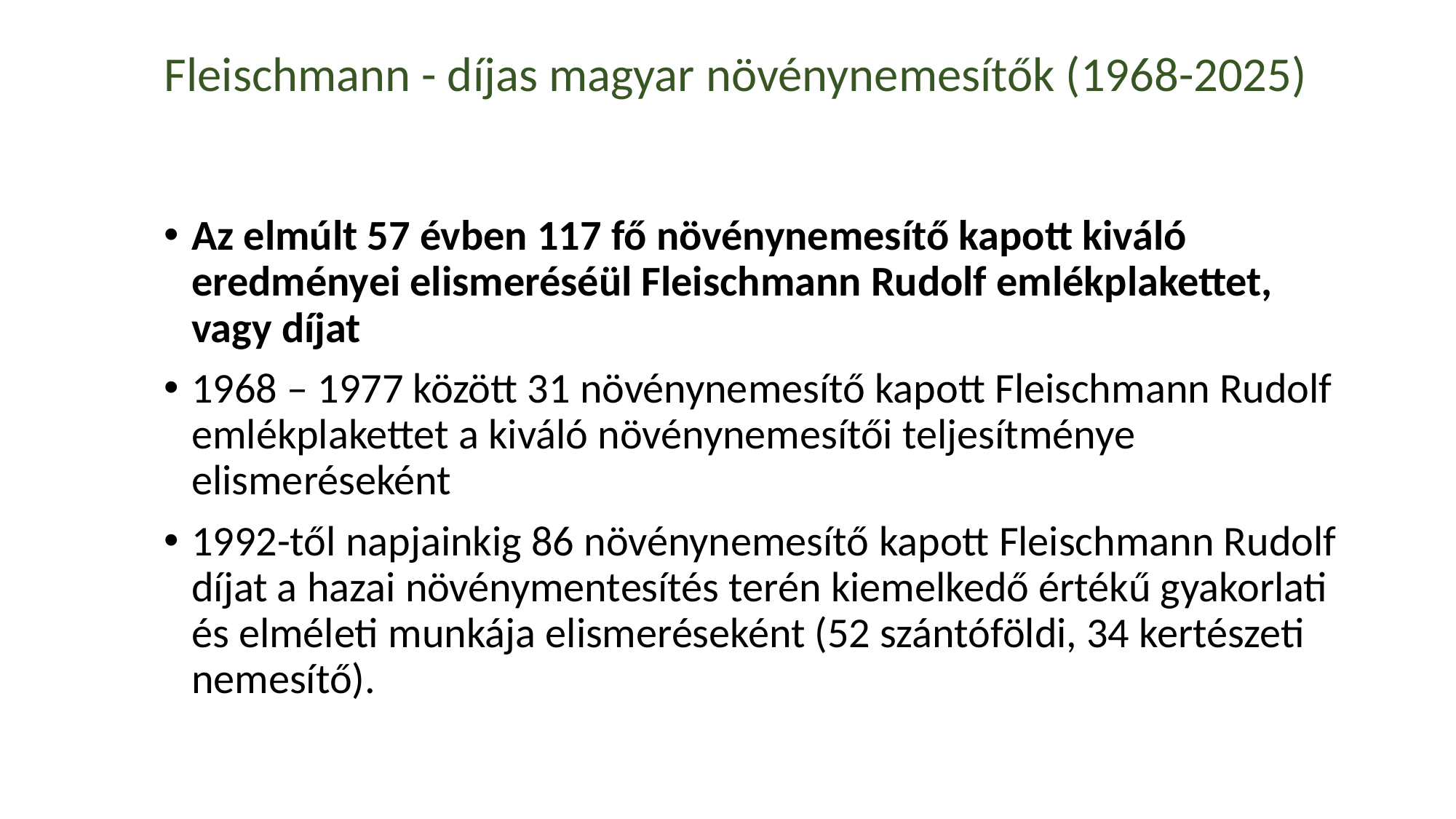

# Fleischmann - díjas magyar növénynemesítők (1968-2025)

Az elmúlt 57 évben 117 fő növénynemesítő kapott kiváló eredményei elismeréséül Fleischmann Rudolf emlékplakettet, vagy díjat
1968 – 1977 között 31 növénynemesítő kapott Fleischmann Rudolf emlékplakettet a kiváló növénynemesítői teljesítménye elismeréseként
1992-től napjainkig 86 növénynemesítő kapott Fleischmann Rudolf díjat a hazai növénymentesítés terén kiemelkedő értékű gyakorlati és elméleti munkája elismeréseként (52 szántóföldi, 34 kertészeti nemesítő).